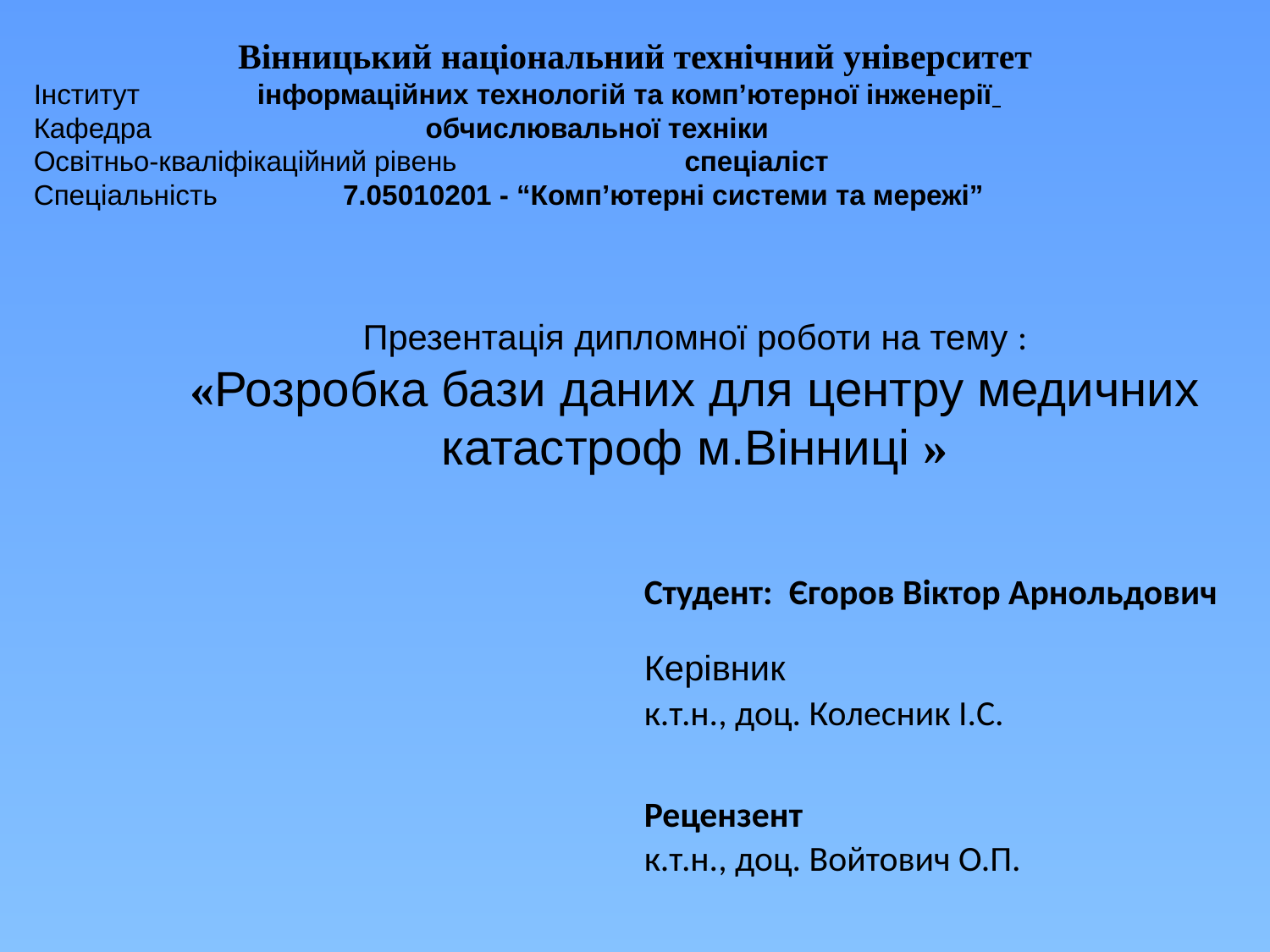

Вінницький національний технічний університет
Інститут               інформаційних технологій та комп’ютерної інженерії
Кафедра                                   обчислювальної техніки
Освітньо-кваліфікаційний рівень                             спеціаліст
Спеціальність                7.05010201 - “Комп’ютерні системи та мережі”

Презентація дипломної роботи на тему :
«Розробка бази даних для центру медичних катастроф м.Вінниці »
Студент:  Єгоров Віктор Арнольдович

Керівник
к.т.н., доц. Колесник І.С.

Рецензент
к.т.н., доц. Войтович О.П.